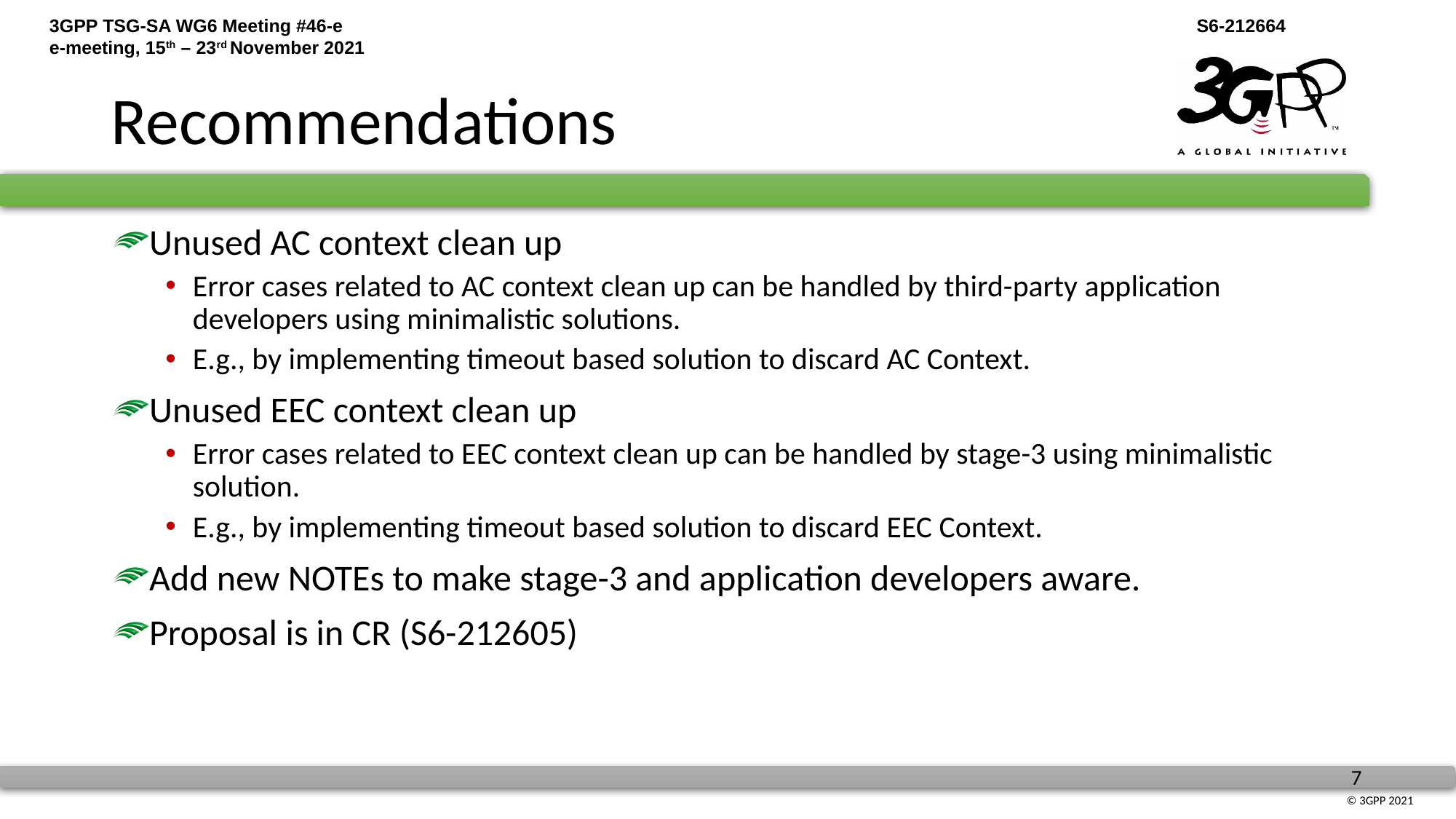

# Recommendations
Unused AC context clean up
Error cases related to AC context clean up can be handled by third-party application developers using minimalistic solutions.
E.g., by implementing timeout based solution to discard AC Context.
Unused EEC context clean up
Error cases related to EEC context clean up can be handled by stage-3 using minimalistic solution.
E.g., by implementing timeout based solution to discard EEC Context.
Add new NOTEs to make stage-3 and application developers aware.
Proposal is in CR (S6-212605)